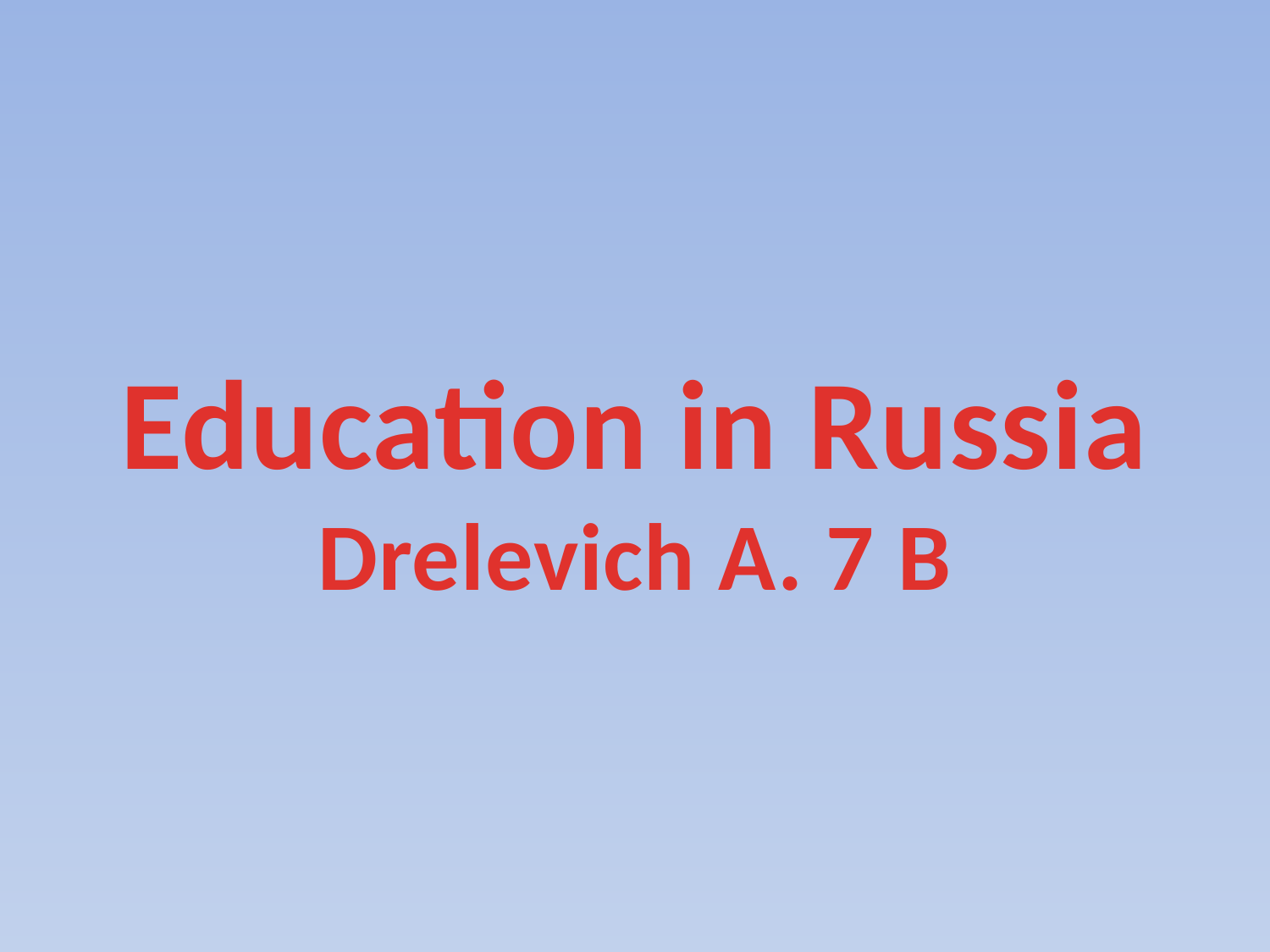

# Education in Russia Drelevich A. 7 B